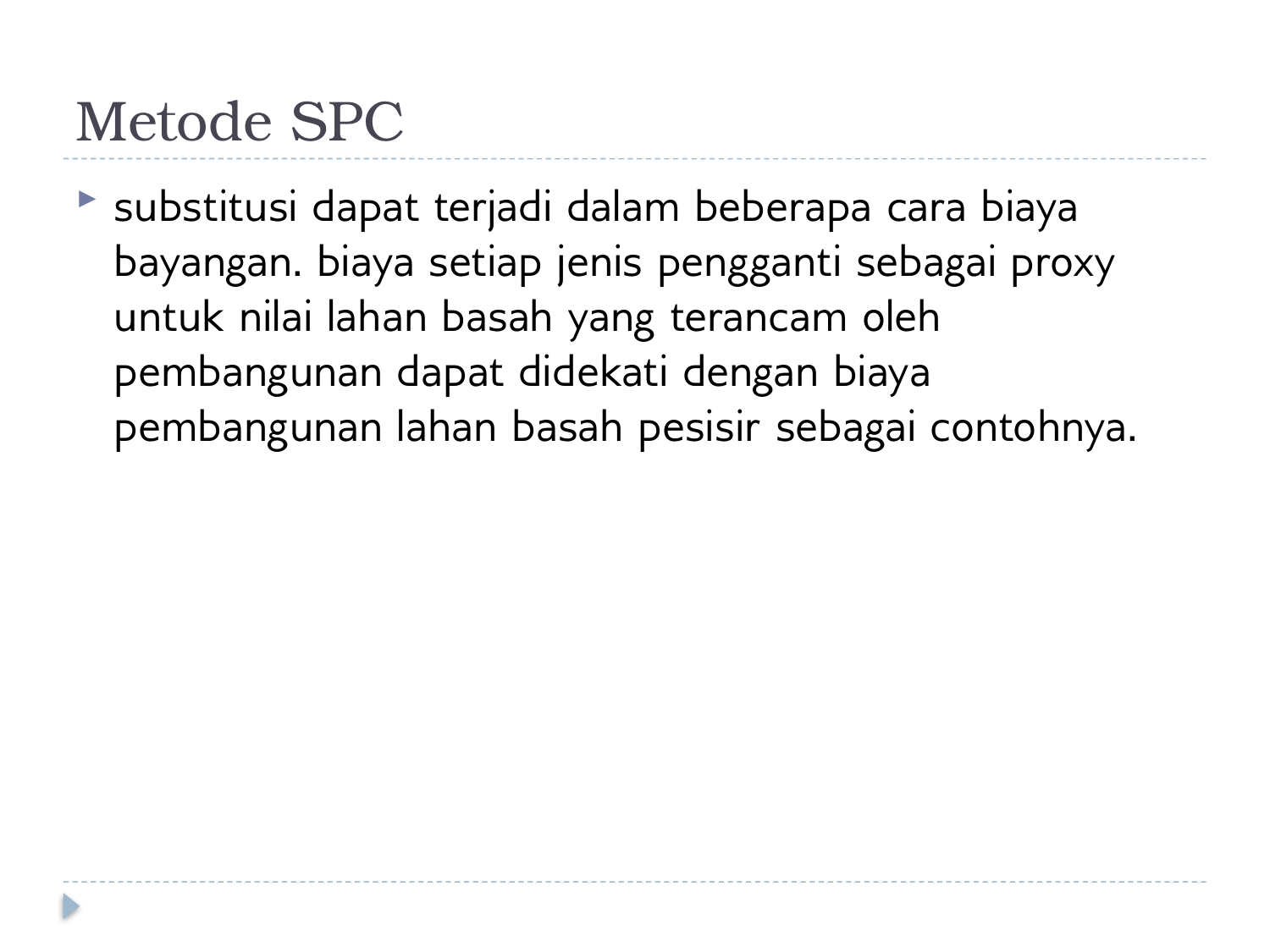

# Metode SPC
substitusi dapat terjadi dalam beberapa cara biaya bayangan. biaya setiap jenis pengganti sebagai proxy untuk nilai lahan basah yang terancam oleh pembangunan dapat didekati dengan biaya pembangunan lahan basah pesisir sebagai contohnya.